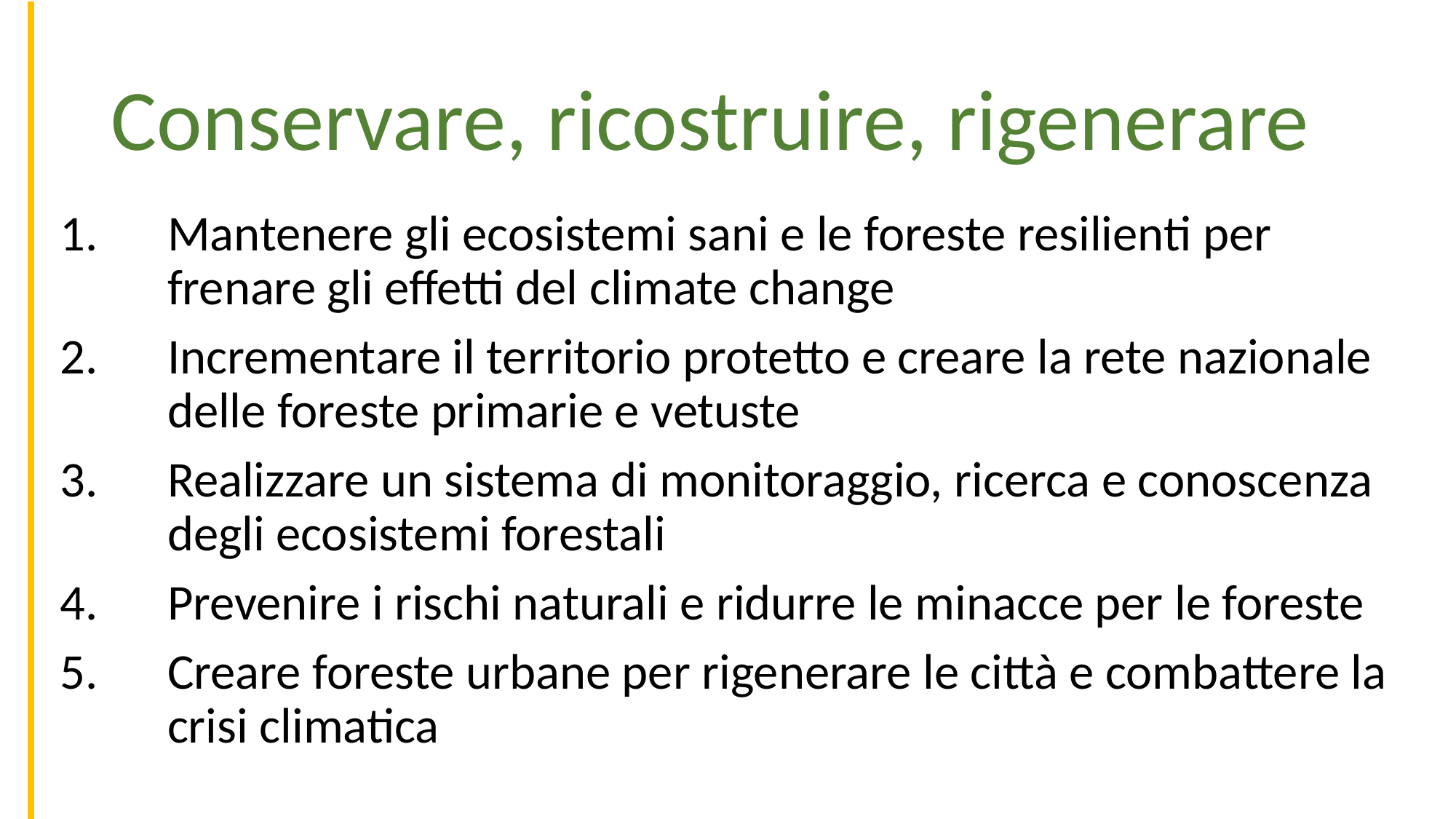

Conservare, ricostruire, rigenerare
Mantenere gli ecosistemi sani e le foreste resilienti per frenare gli effetti del climate change
Incrementare il territorio protetto e creare la rete nazionale delle foreste primarie e vetuste
Realizzare un sistema di monitoraggio, ricerca e conoscenza degli ecosistemi forestali
Prevenire i rischi naturali e ridurre le minacce per le foreste
Creare foreste urbane per rigenerare le città e combattere la crisi climatica